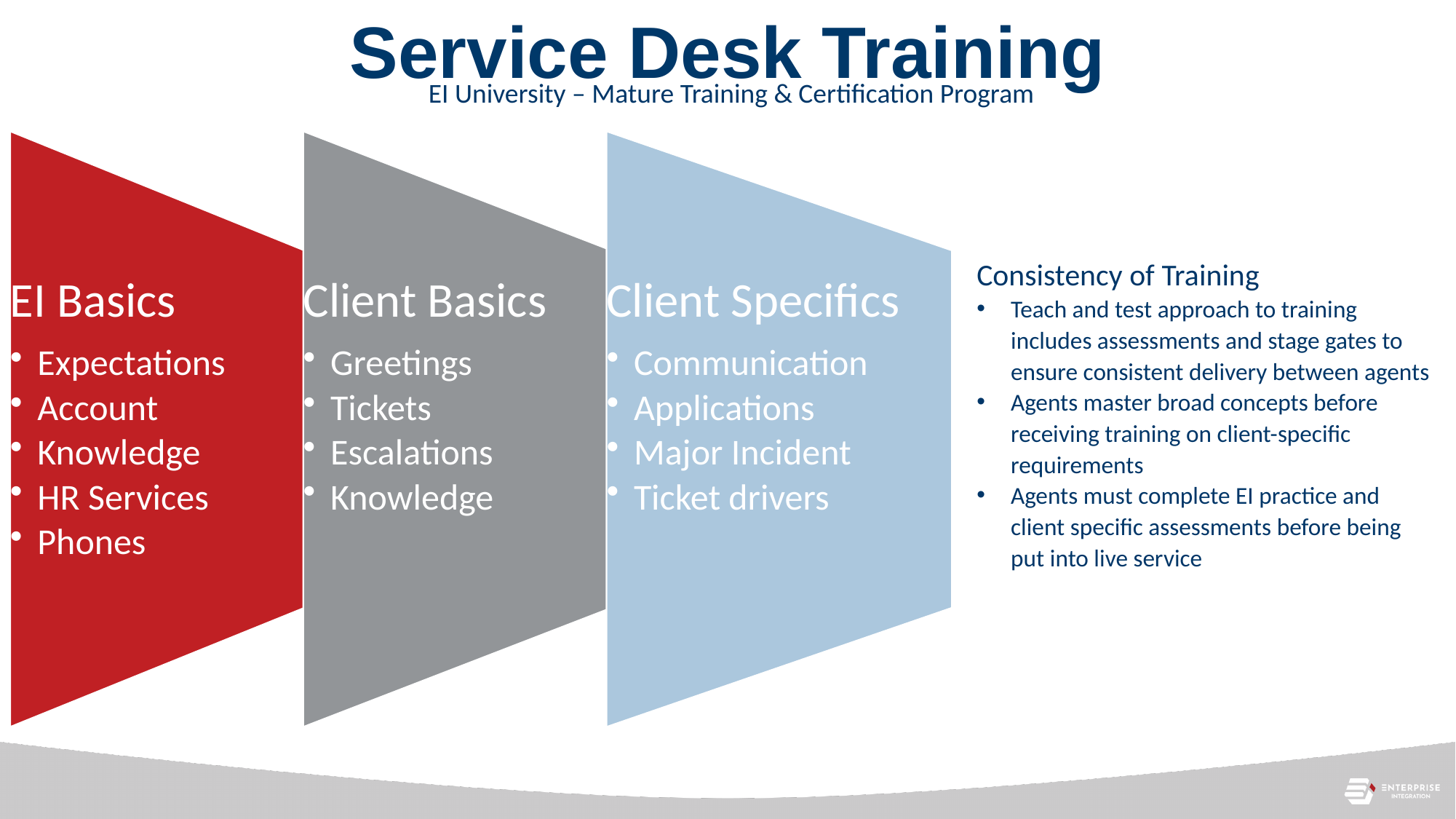

Service Desk Training
EI University – Mature Training & Certification Program
EI Basics
Expectations
Account
Knowledge
HR Services
Phones
Client Basics
Greetings
Tickets
Escalations
Knowledge
Client Specifics
Communication
Applications
Major Incident
Ticket drivers
Consistency of Training
Teach and test approach to training includes assessments and stage gates to ensure consistent delivery between agents
Agents master broad concepts before receiving training on client-specific requirements
Agents must complete EI practice and client specific assessments before being put into live service